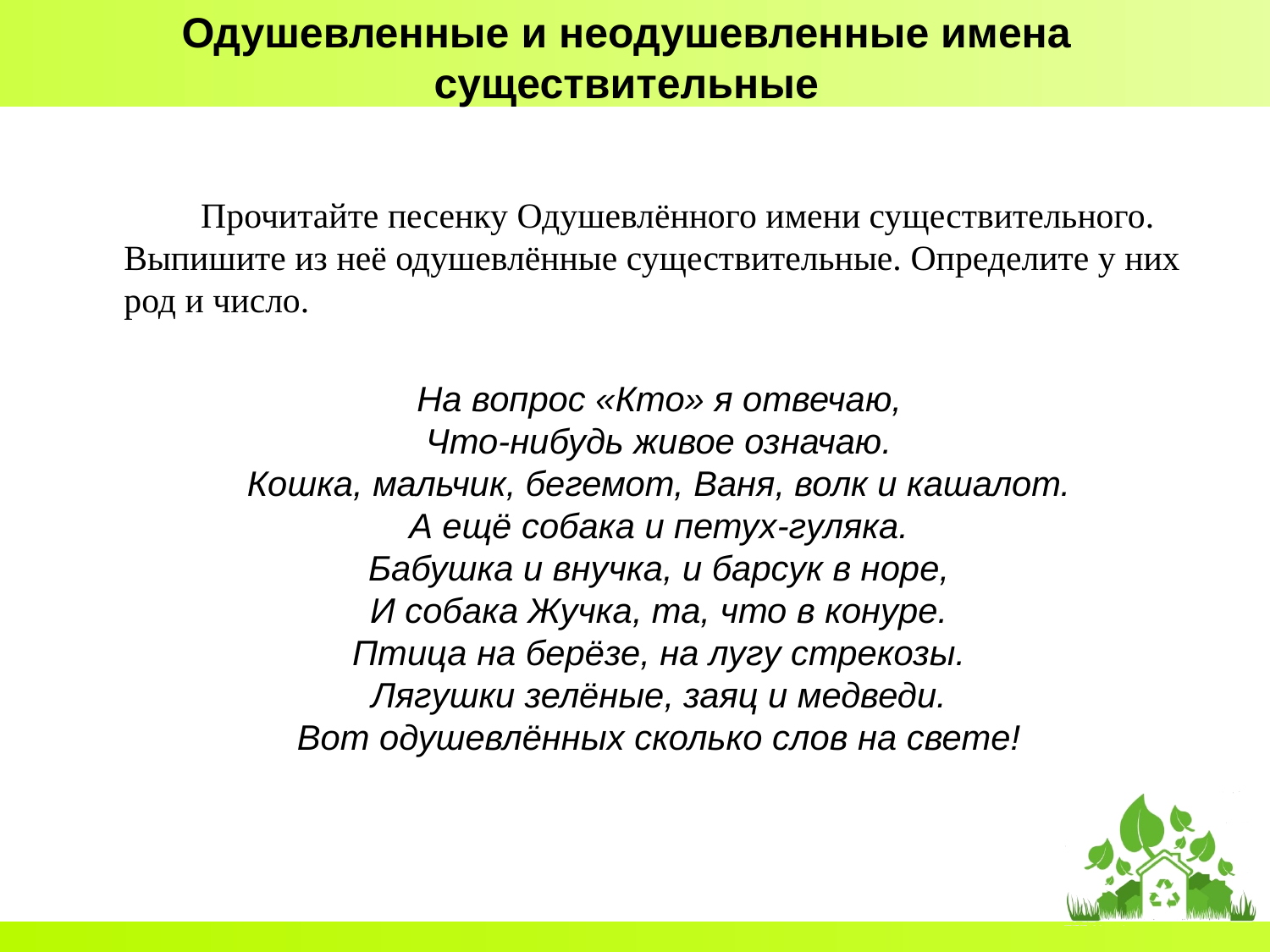

# Одушевленные и неодушевленные имена существительные
              Прочитайте песенку Одушевлённого имени существительного. Выпишите из неё одушевлённые существительные. Определите у них род и число.

     На вопрос «Кто» я отвечаю,
Что-нибудь живое означаю.
Кошка, мальчик, бегемот, Ваня, волк и кашалот.
А ещё собака и петух-гуляка.
Бабушка и внучка, и барсук в норе,
И собака Жучка, та, что в конуре.
Птица на берёзе, на лугу стрекозы.
Лягушки зелёные, заяц и медведи.
Вот одушевлённых сколько слов на свете!